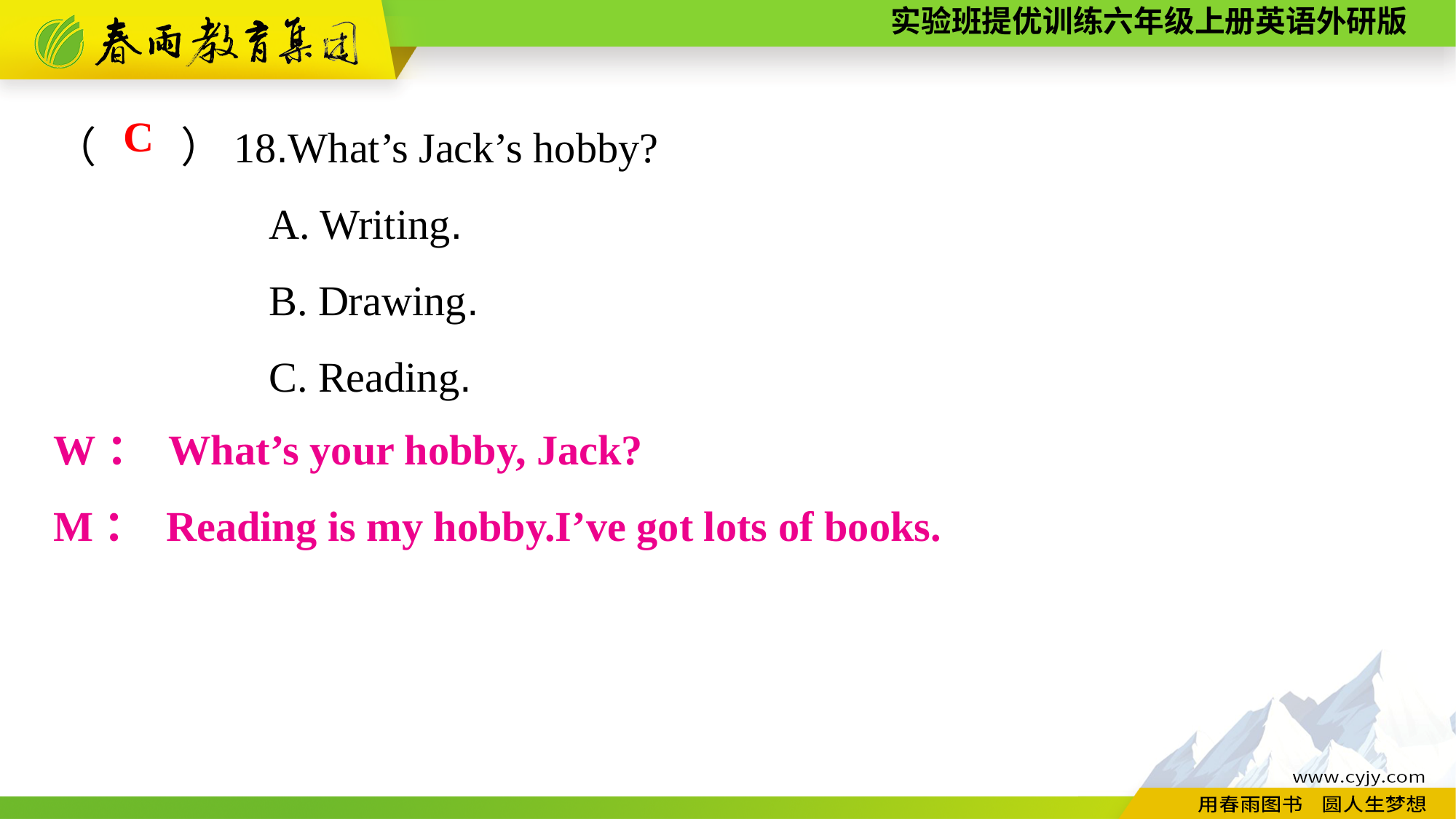

（　　）18.What’s Jack’s hobby?
A. Writing.
B. Drawing.
C. Reading.
C
W： What’s your hobby, Jack?
M： Reading is my hobby.I’ve got lots of books.